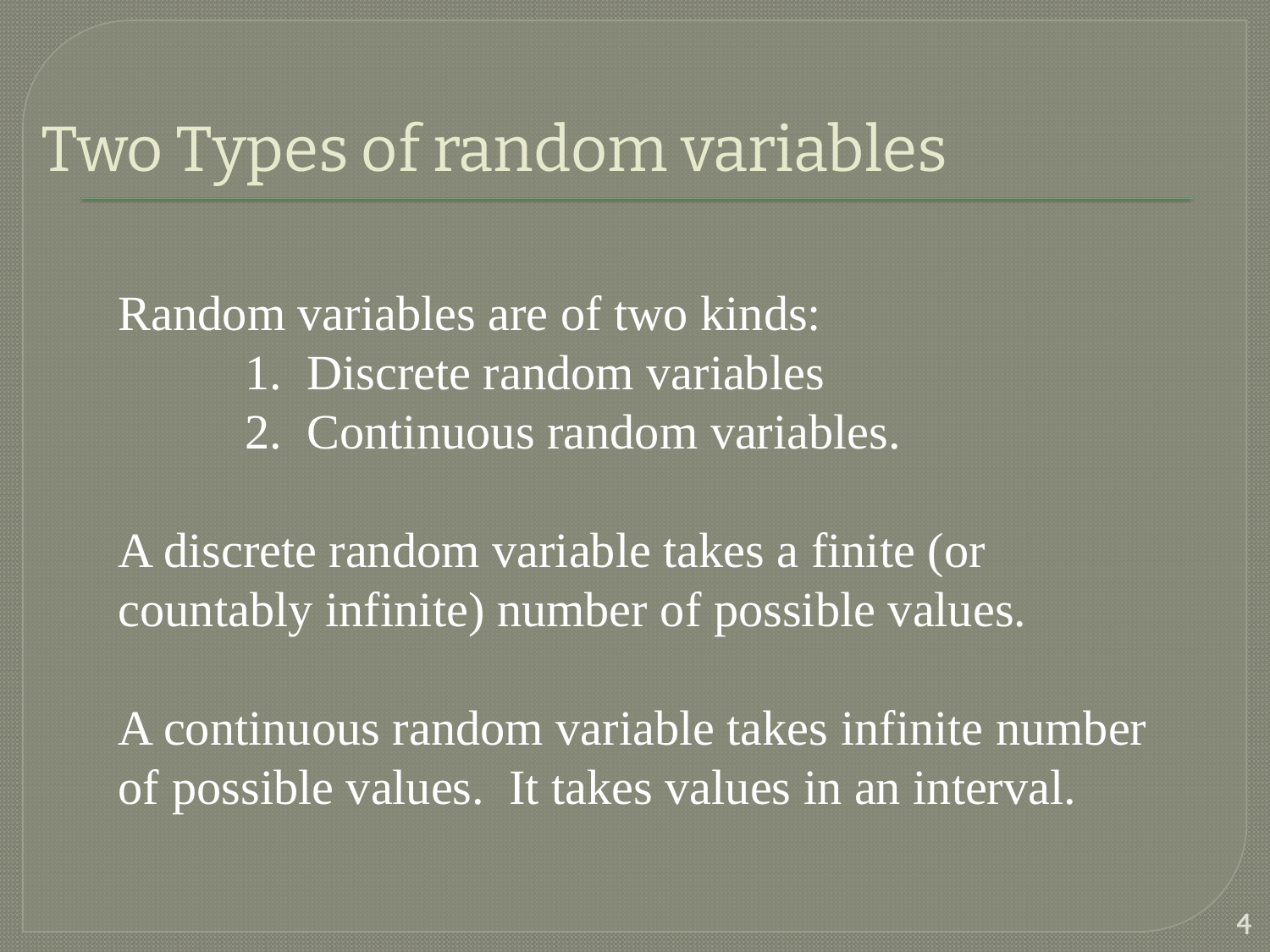

# Two Types of random variables
Random variables are of two kinds:
	1.  Discrete random variables
	2.  Continuous random variables.

A discrete random variable takes a finite (or countably infinite) number of possible values.

A continuous random variable takes infinite number of possible values.  It takes values in an interval.
4